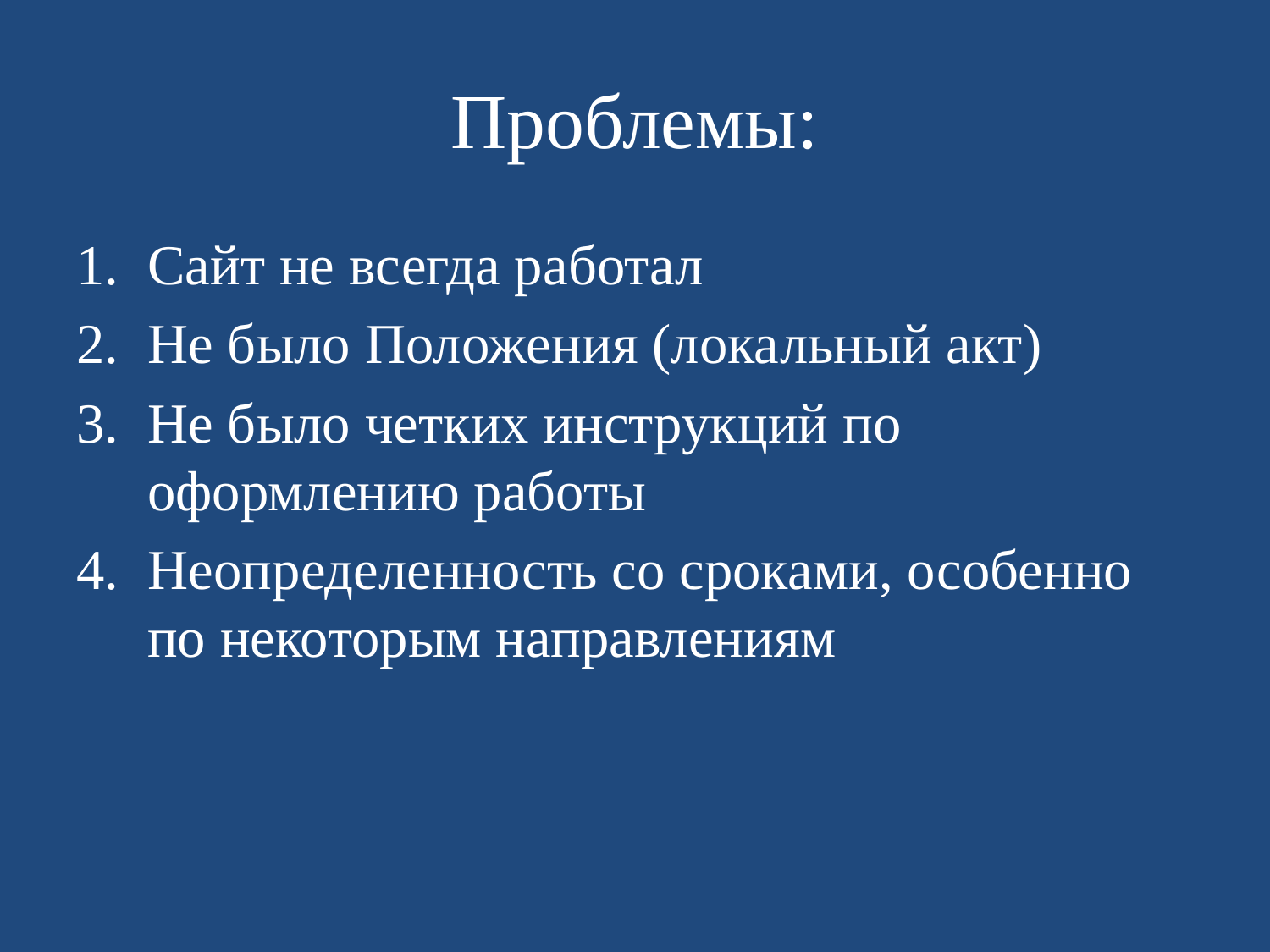

# Проблемы:
Сайт не всегда работал
Не было Положения (локальный акт)
Не было четких инструкций по оформлению работы
Неопределенность со сроками, особенно по некоторым направлениям